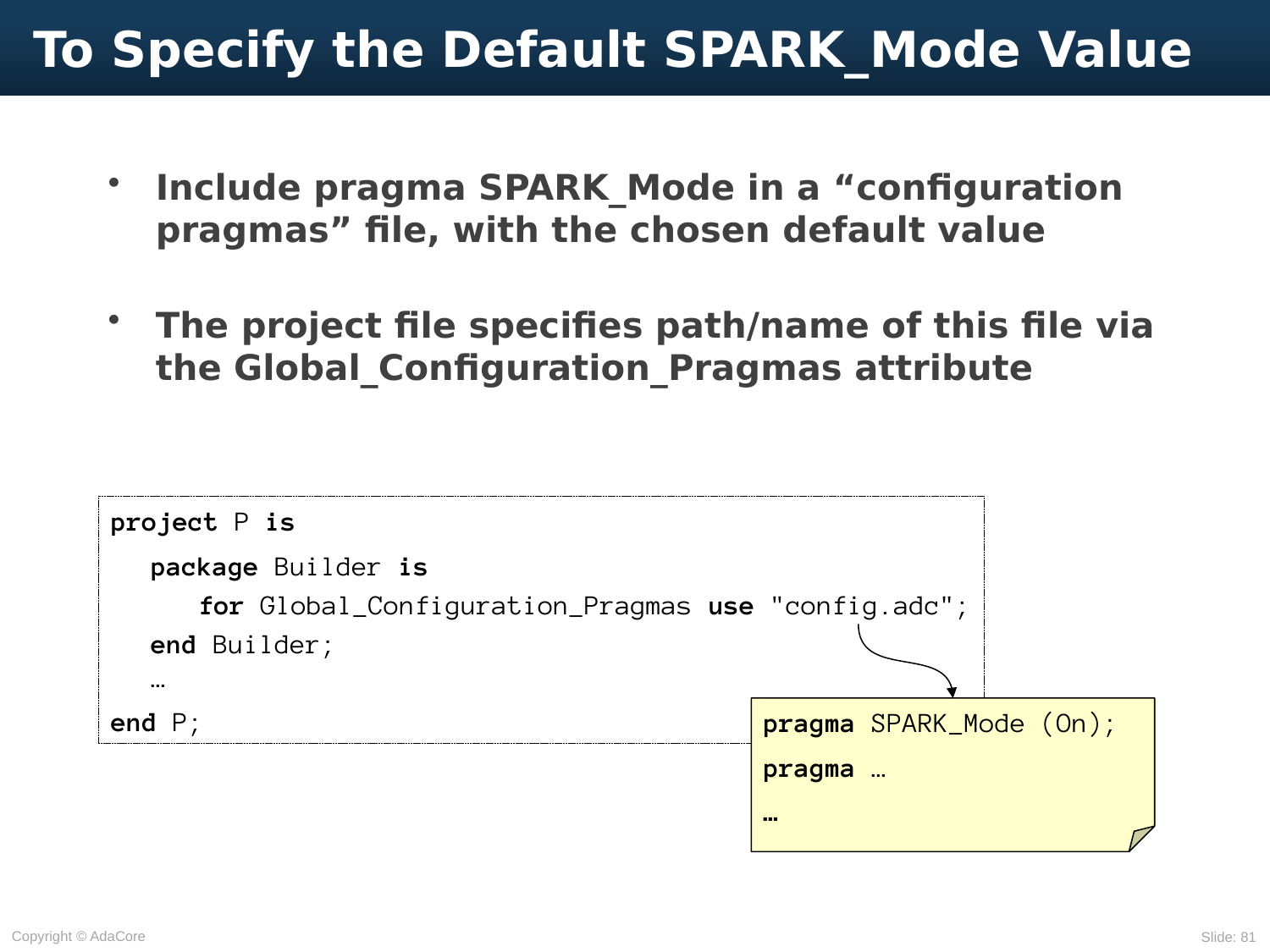

# To Specify the Default SPARK_Mode Value
Include pragma SPARK_Mode in a “configuration pragmas” file, with the chosen default value
The project file specifies path/name of this file via the Global_Configuration_Pragmas attribute
project P is
	package Builder is
		for Global_Configuration_Pragmas use "config.adc";
	end Builder;
	…
end P;

pragma SPARK_Mode (On);
pragma …
…